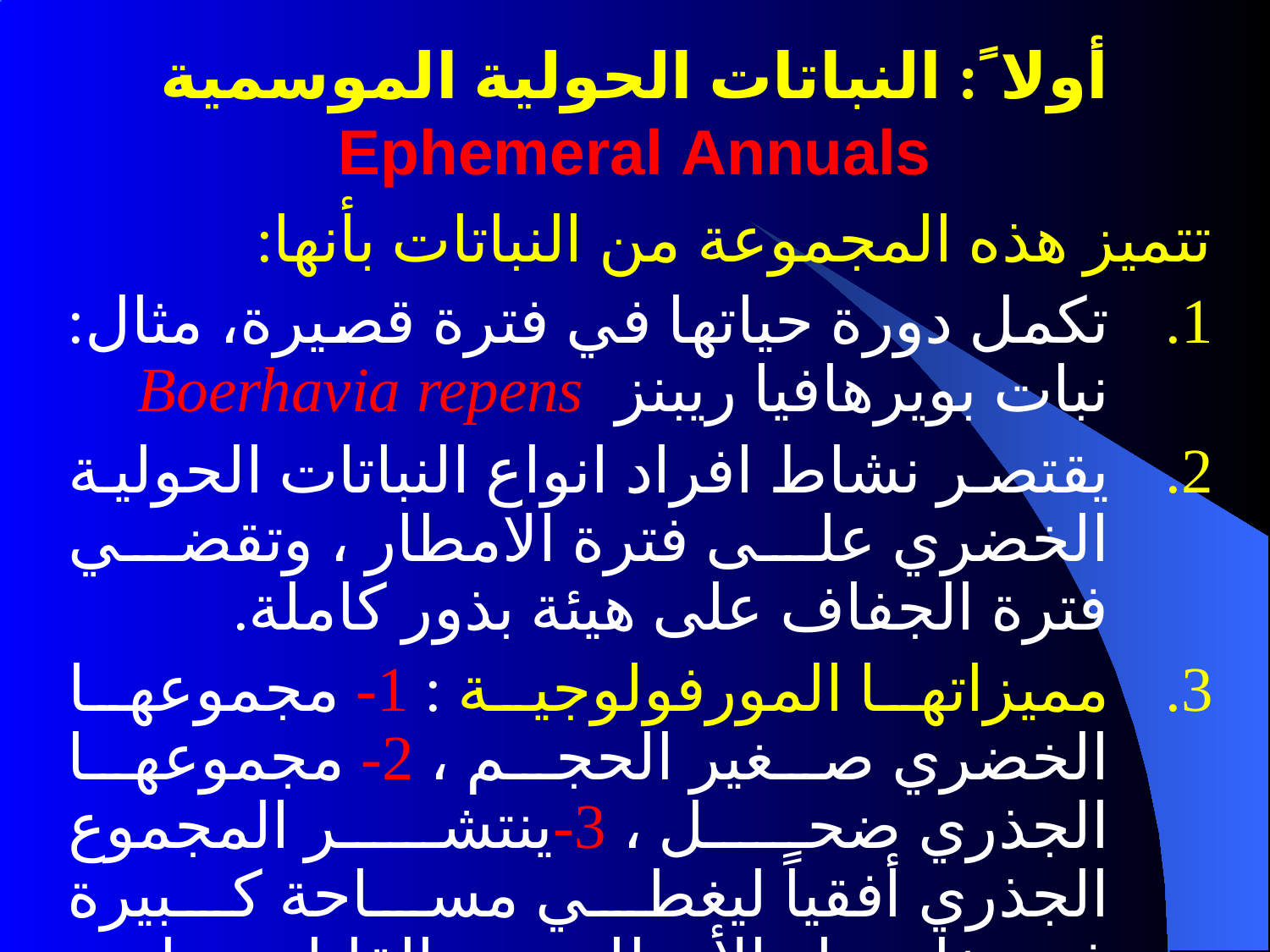

# أولا ً: النباتات الحولية الموسمية Ephemeral Annuals
تتميز هذه المجموعة من النباتات بأنها:
تكمل دورة حياتها في فترة قصيرة، مثال: نبات بويرهافيا ريبنز  Boerhavia repens
يقتصر نشاط افراد انواع النباتات الحولية الخضري على فترة الامطار ، وتقضي فترة الجفاف على هيئة بذور كاملة.
مميزاتها المورفولوجية : 1- مجموعها الخضري صغير الحجم ، 2- مجموعها الجذري ضحل ، 3-ينتشر المجموع الجذري أفقياً ليغطي مساحة كبيرة فيستغل مياه الأمطار حتى القليل منها.